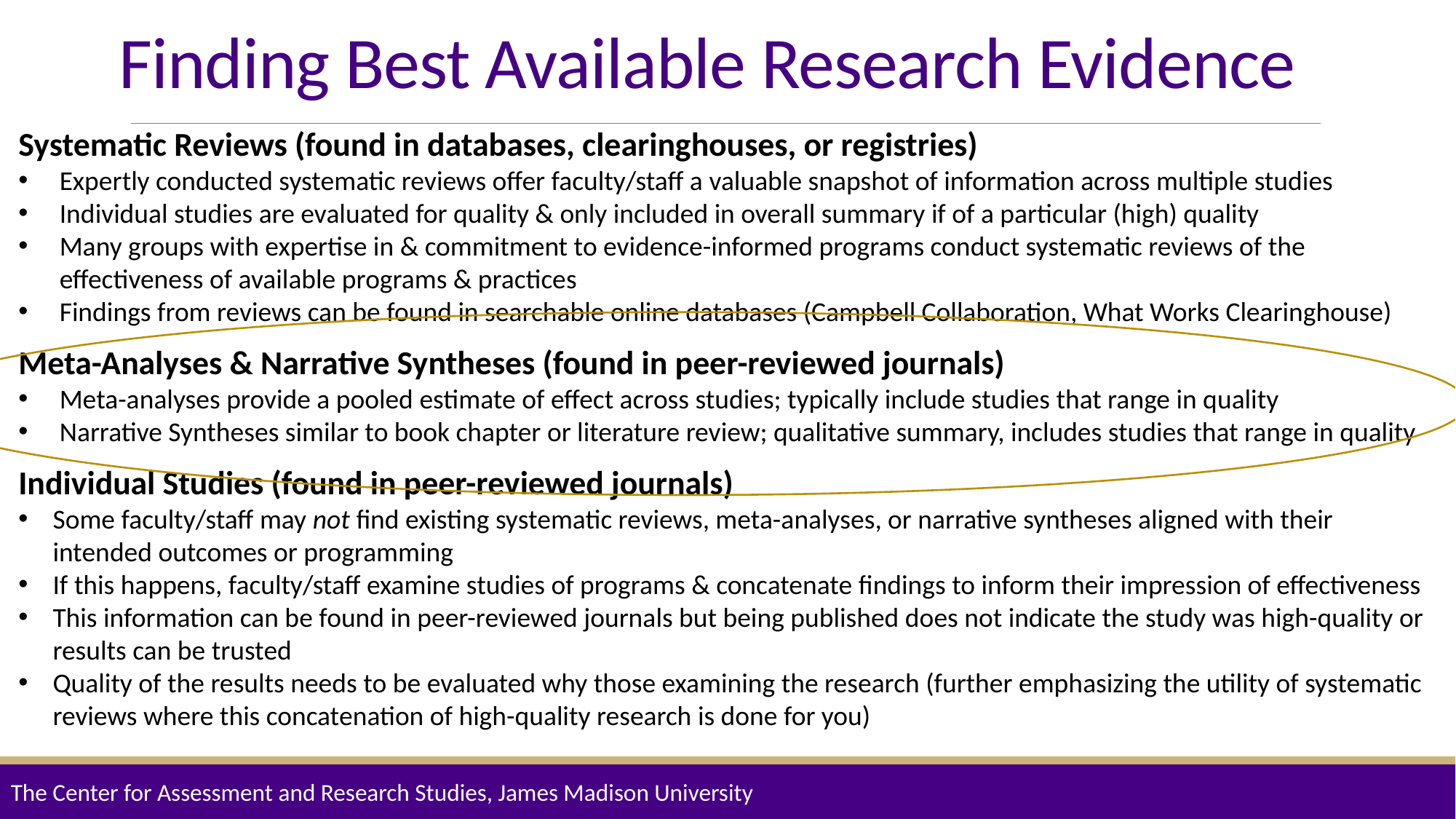

# Finding Best Available Research Evidence
Systematic Reviews (found in databases, clearinghouses, or registries)
Expertly conducted systematic reviews offer faculty/staff a valuable snapshot of information across multiple studies
Individual studies are evaluated for quality & only included in overall summary if of a particular (high) quality
Many groups with expertise in & commitment to evidence-informed programs conduct systematic reviews of the effectiveness of available programs & practices
Findings from reviews can be found in searchable online databases (Campbell Collaboration, What Works Clearinghouse)

Meta-Analyses & Narrative Syntheses (found in peer-reviewed journals)
Meta-analyses provide a pooled estimate of effect across studies; typically include studies that range in quality
Narrative Syntheses similar to book chapter or literature review; qualitative summary, includes studies that range in quality

Individual Studies (found in peer-reviewed journals)
Some faculty/staff may not find existing systematic reviews, meta-analyses, or narrative syntheses aligned with their intended outcomes or programming
If this happens, faculty/staff examine studies of programs & concatenate findings to inform their impression of effectiveness
This information can be found in peer-reviewed journals but being published does not indicate the study was high-quality or results can be trusted
Quality of the results needs to be evaluated why those examining the research (further emphasizing the utility of systematic reviews where this concatenation of high-quality research is done for you)

The Center for Assessment and Research Studies, James Madison University